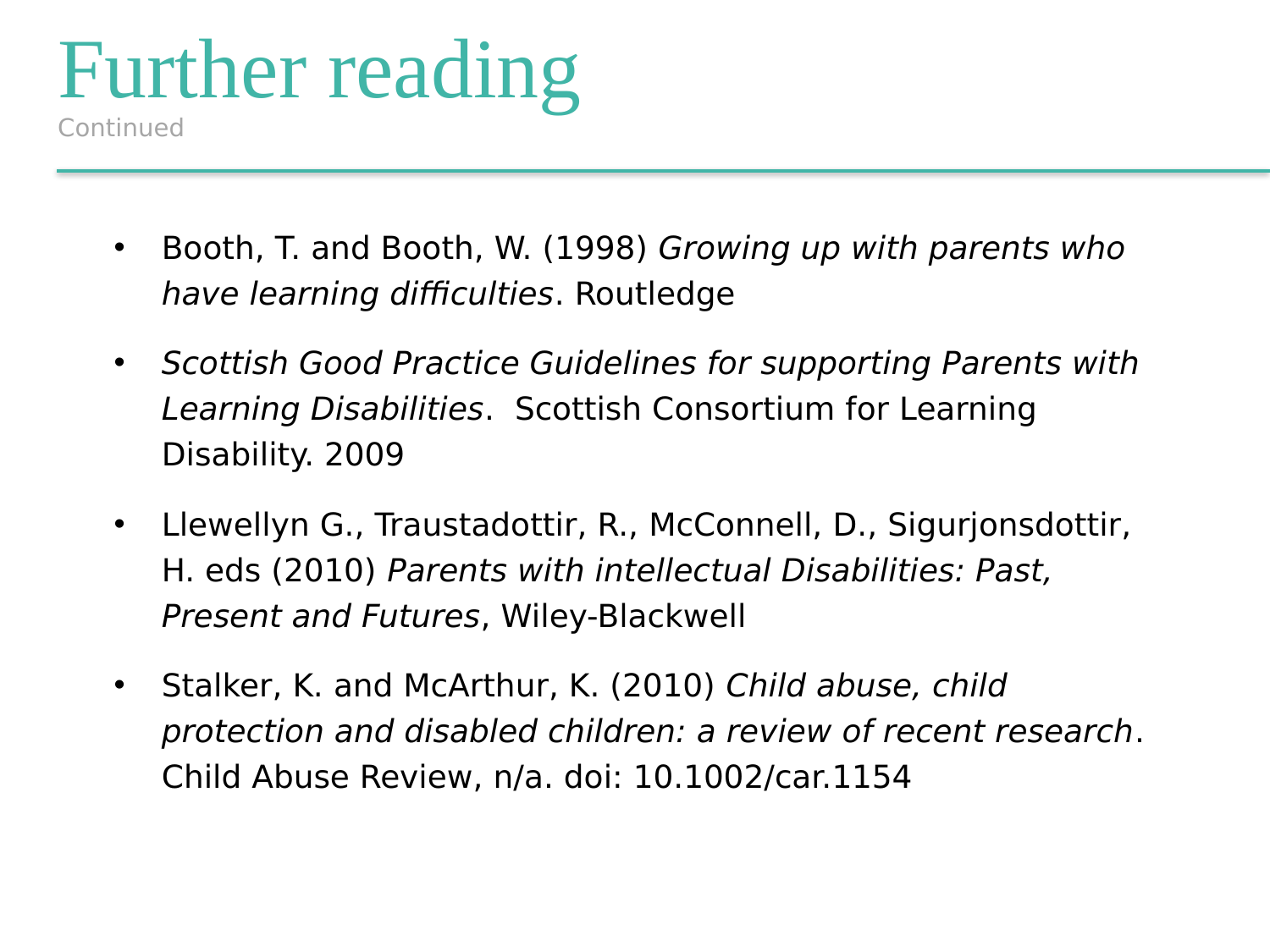

Further reading
Continued
Booth, T. and Booth, W. (1998) Growing up with parents who have learning difficulties. Routledge
Scottish Good Practice Guidelines for supporting Parents with Learning Disabilities.  Scottish Consortium for Learning Disability. 2009
Llewellyn G., Traustadottir, R., McConnell, D., Sigurjonsdottir, H. eds (2010) Parents with intellectual Disabilities: Past, Present and Futures, Wiley-Blackwell
Stalker, K. and McArthur, K. (2010) Child abuse, child protection and disabled children: a review of recent research. Child Abuse Review, n/a. doi: 10.1002/car.1154